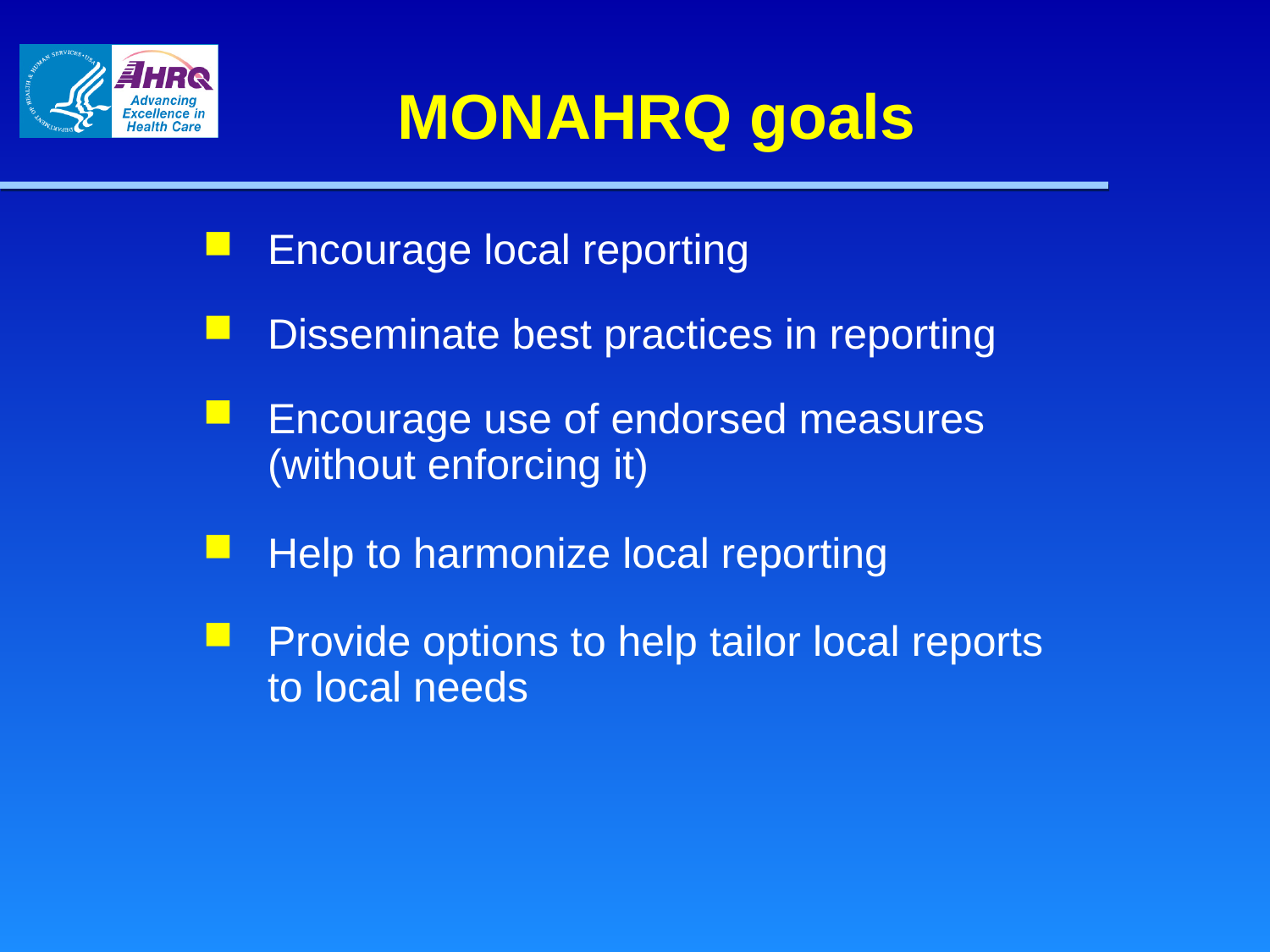

# MONAHRQ goals
Encourage local reporting
Disseminate best practices in reporting

Encourage use of endorsed measures (without enforcing it)

Help to harmonize local reporting

Provide options to help tailor local reports to local needs